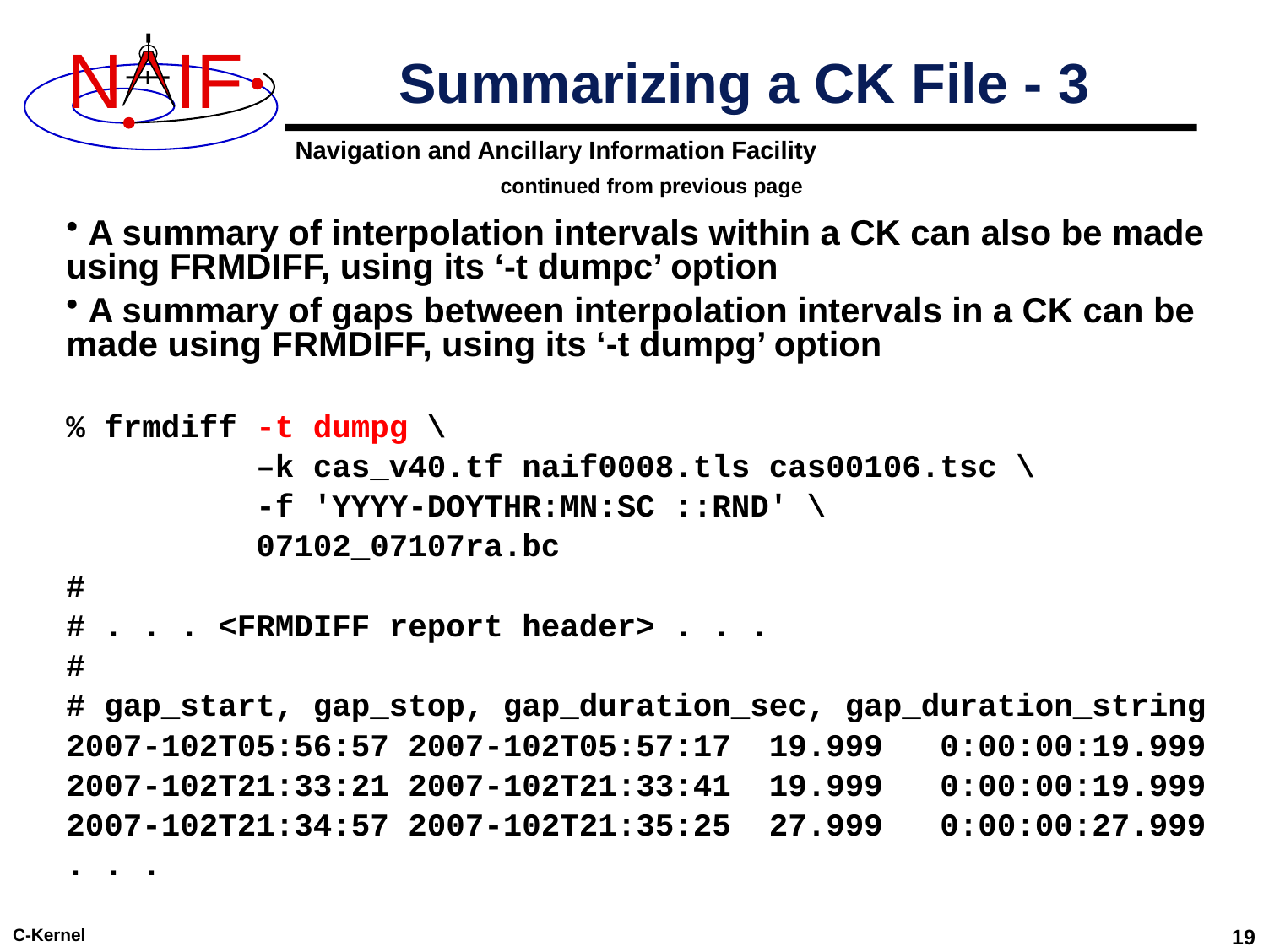

# Summarizing a CK File - 3
continued from previous page
 A summary of interpolation intervals within a CK can also be made using FRMDIFF, using its ‘-t dumpc’ option
 A summary of gaps between interpolation intervals in a CK can be made using FRMDIFF, using its ‘-t dumpg’ option

% frmdiff -t dumpg \
          –k cas_v40.tf naif0008.tls cas00106.tsc \
          -f 'YYYY-DOYTHR:MN:SC ::RND' \
          07102_07107ra.bc
#
# . . . <FRMDIFF report header> . . .
#
# gap_start, gap_stop, gap_duration_sec, gap_duration_string
2007-102T05:56:57 2007-102T05:57:17  19.999   0:00:00:19.999
2007-102T21:33:21 2007-102T21:33:41  19.999   0:00:00:19.999
2007-102T21:34:57 2007-102T21:35:25  27.999   0:00:00:27.999
. . .
C-Kernel
19